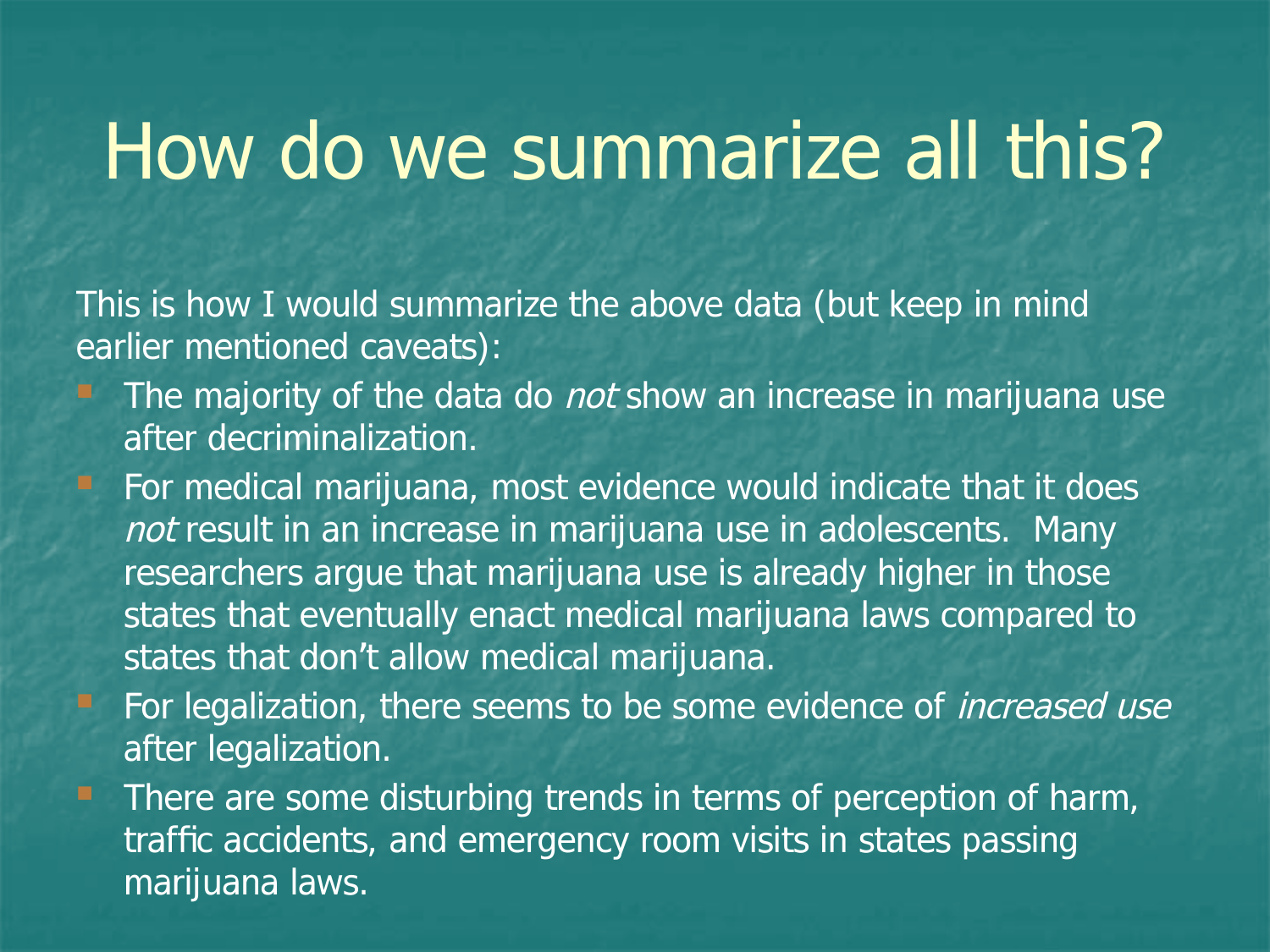

# How do we summarize all this?
This is how I would summarize the above data (but keep in mind earlier mentioned caveats):
The majority of the data do not show an increase in marijuana use after decriminalization.
For medical marijuana, most evidence would indicate that it does not result in an increase in marijuana use in adolescents.  Many researchers argue that marijuana use is already higher in those states that eventually enact medical marijuana laws compared to states that don’t allow medical marijuana.
For legalization, there seems to be some evidence of increased use after legalization.
There are some disturbing trends in terms of perception of harm, traffic accidents, and emergency room visits in states passing marijuana laws.